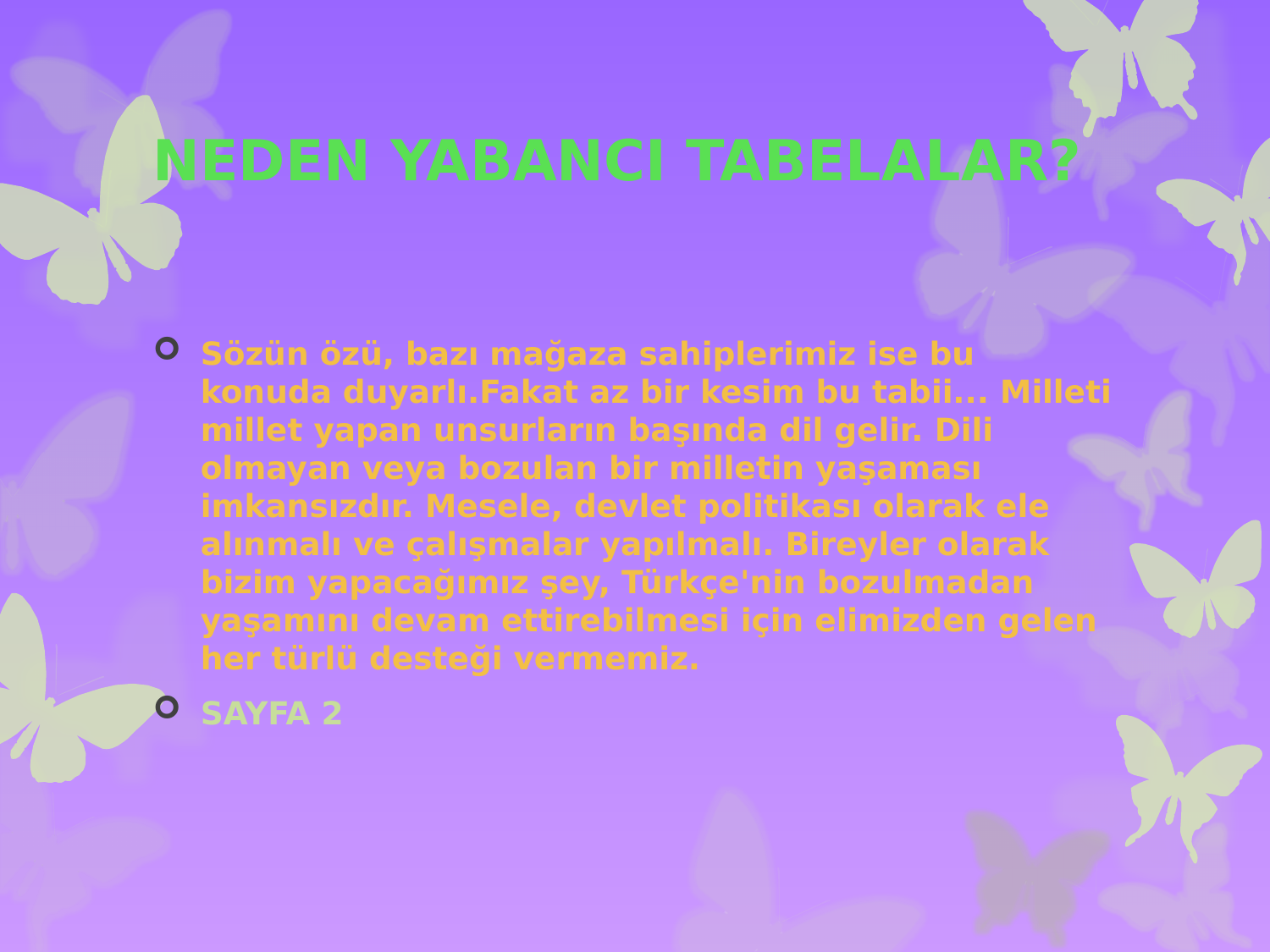

# NEDEN YABANCI TABELALAR?
Sözün özü, bazı mağaza sahiplerimiz ise bu konuda duyarlı.Fakat az bir kesim bu tabii... Milleti millet yapan unsurların başında dil gelir. Dili olmayan veya bozulan bir milletin yaşaması imkansızdır. Mesele, devlet politikası olarak ele alınmalı ve çalışmalar yapılmalı. Bireyler olarak bizim yapacağımız şey, Türkçe'nin bozulmadan yaşamını devam ettirebilmesi için elimizden gelen her türlü desteği vermemiz.
SAYFA 2